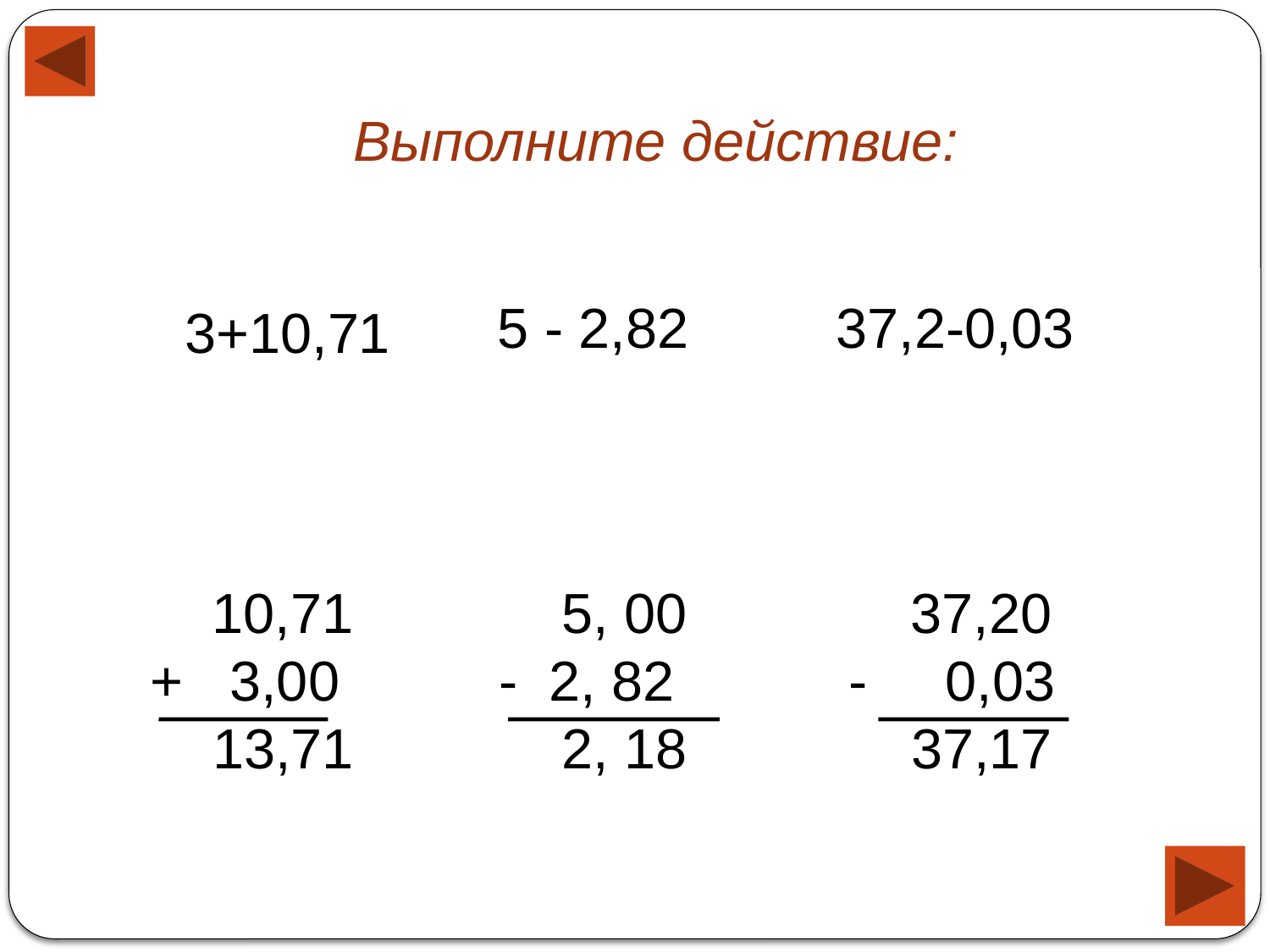

Выполните действие:
 5 - 2,82

 37,2-0,03

  3+10,71
       10,71
+   3,00
    13,71
       5, 00
-  2, 82
    2, 18
       37,20
-     0,03
    37,17